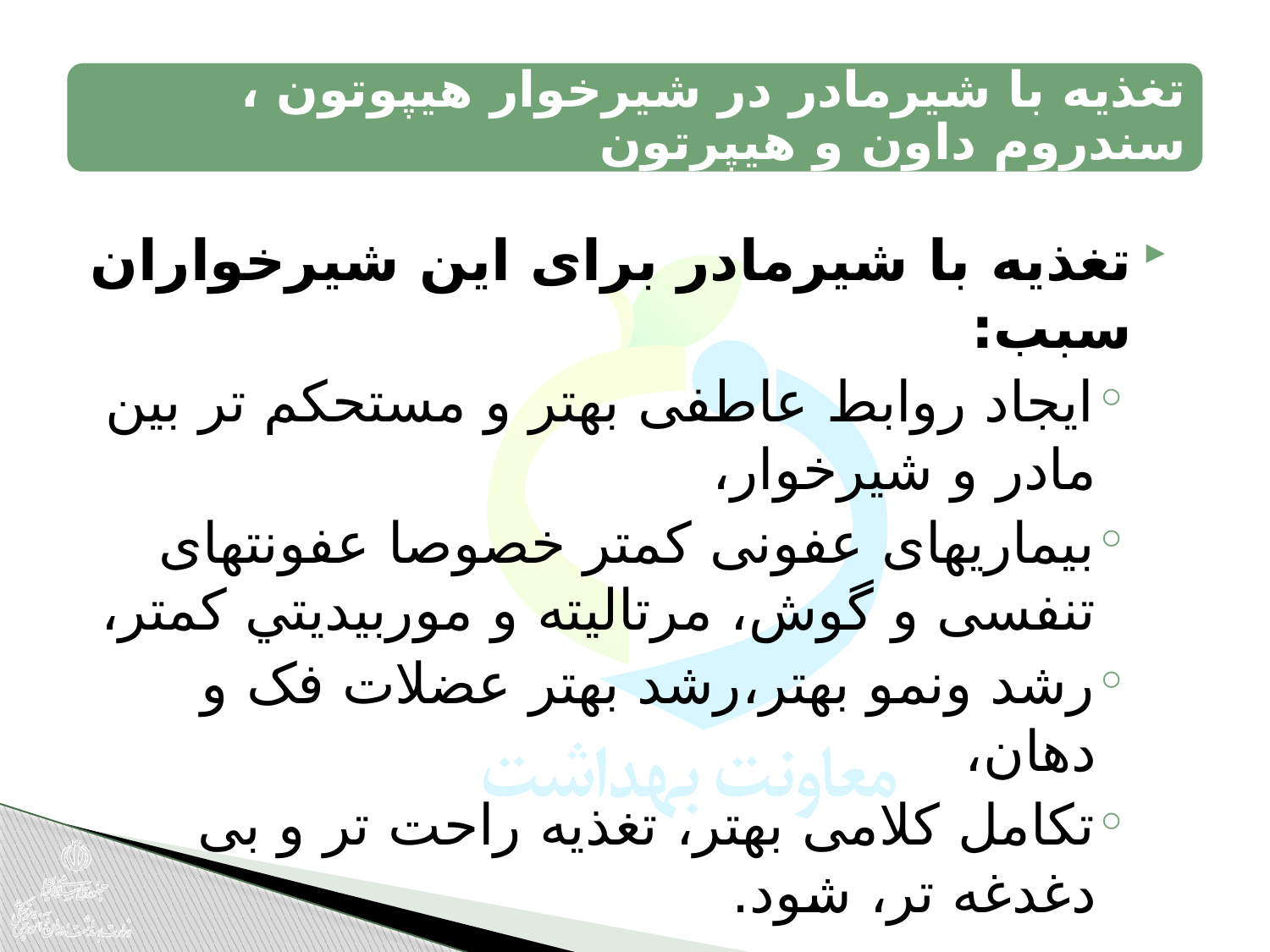

تغذیه با شیرمادر در شیرخوار هیپوتون ، سندروم داون و هیپرتون
تغذيه با شيرمادر برای اين شيرخواران سبب:
ايجاد روابط عاطفی بهتر و مستحکم تر بين مادر و شيرخوار،
بيماريهای عفونی کمتر خصوصا عفونتهای تنفسی و گوش، مرتاليته و موربيديتي کمتر،
رشد ونمو بهتر،رشد بهتر عضلات فک و دهان،
تکامل کلامی بهتر، تغذيه راحت تر و بی دغدغه تر، شود.